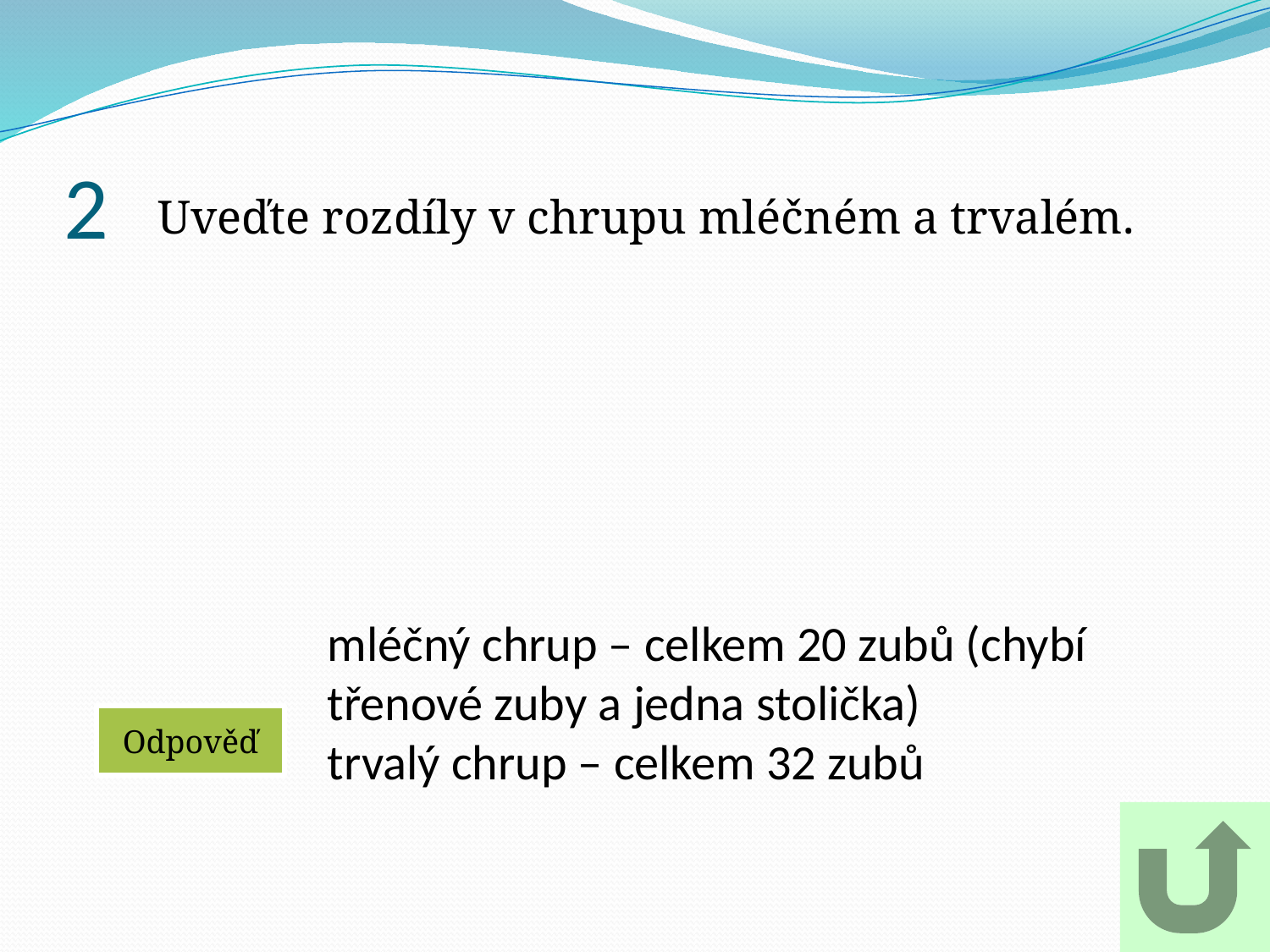

# 2
Uveďte rozdíly v chrupu mléčném a trvalém.

mléčný chrup – celkem 20 zubů (chybí třenové zuby a jedna stolička)
trvalý chrup – celkem 32 zubů
Odpověď